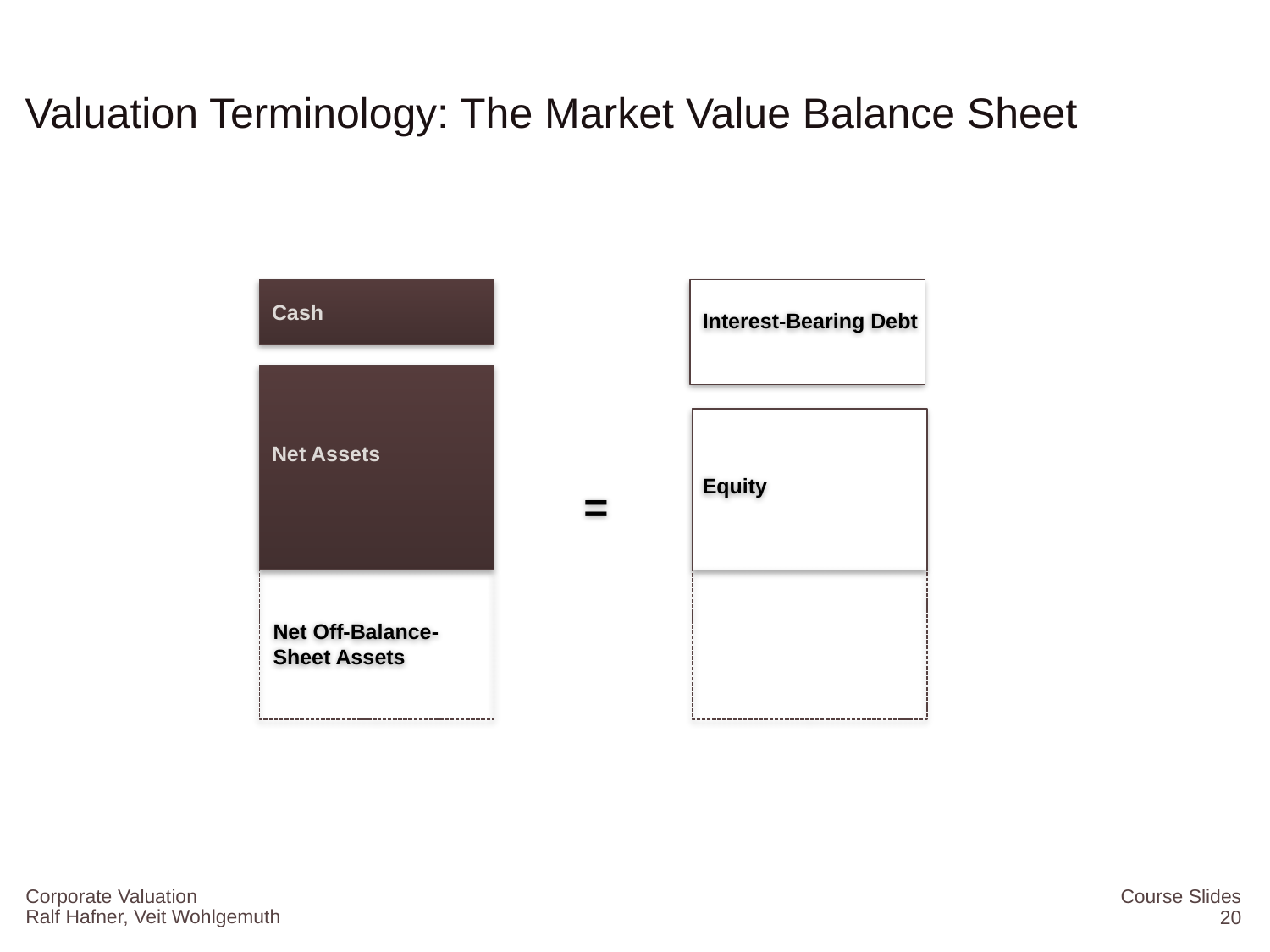

# Valuation Terminology: The Market Value Balance Sheet

Cash
Interest-Bearing Debt

Net Assets
Equity
=

Net Off-Balance- Sheet Assets
Corporate Valuation
Course Slides
20